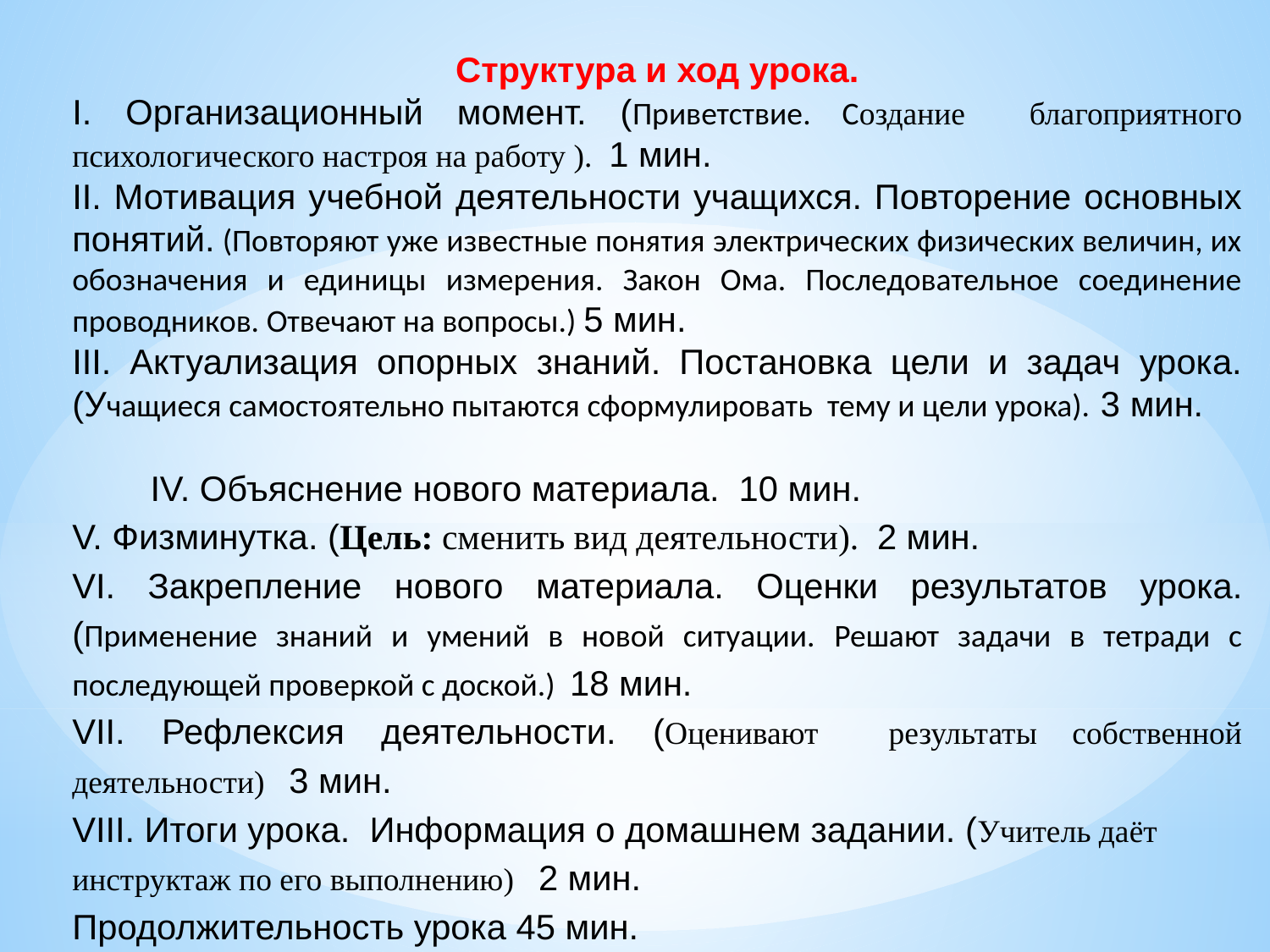

Структура и ход урока.
I. Организационный момент. (Приветствие. Создание  благоприятного психологического настроя на работу ).  1 мин.
II. Мотивация учебной деятельности учащихся. Повторение основных понятий. (Повторяют уже известные понятия электрических физических величин, их обозначения и единицы измерения. Закон Ома. Последовательное соединение проводников. Отвечают на вопросы.) 5 мин.
III. Актуализация опорных знаний. Постановка цели и задач урока. (Учащиеся самостоятельно пытаются сформулировать  тему и цели урока). 3 мин.                                                                                                                                      IV. Объяснение нового материала.  10 мин.
V. Физминутка. (Цель: сменить вид деятельности).  2 мин.
VI. Закрепление нового материала. Оценки результатов урока. (Применение знаний и умений в новой ситуации. Решают задачи в тетради с последующей проверкой с доской.)  18 мин.
VII. Рефлексия деятельности. (Оценивают  результаты собственной деятельности)   3 мин.
VIII. Итоги урока.  Информация о домашнем задании. (Учитель даёт инструктаж по его выполнению)   2 мин.
Продолжительность урока 45 мин.